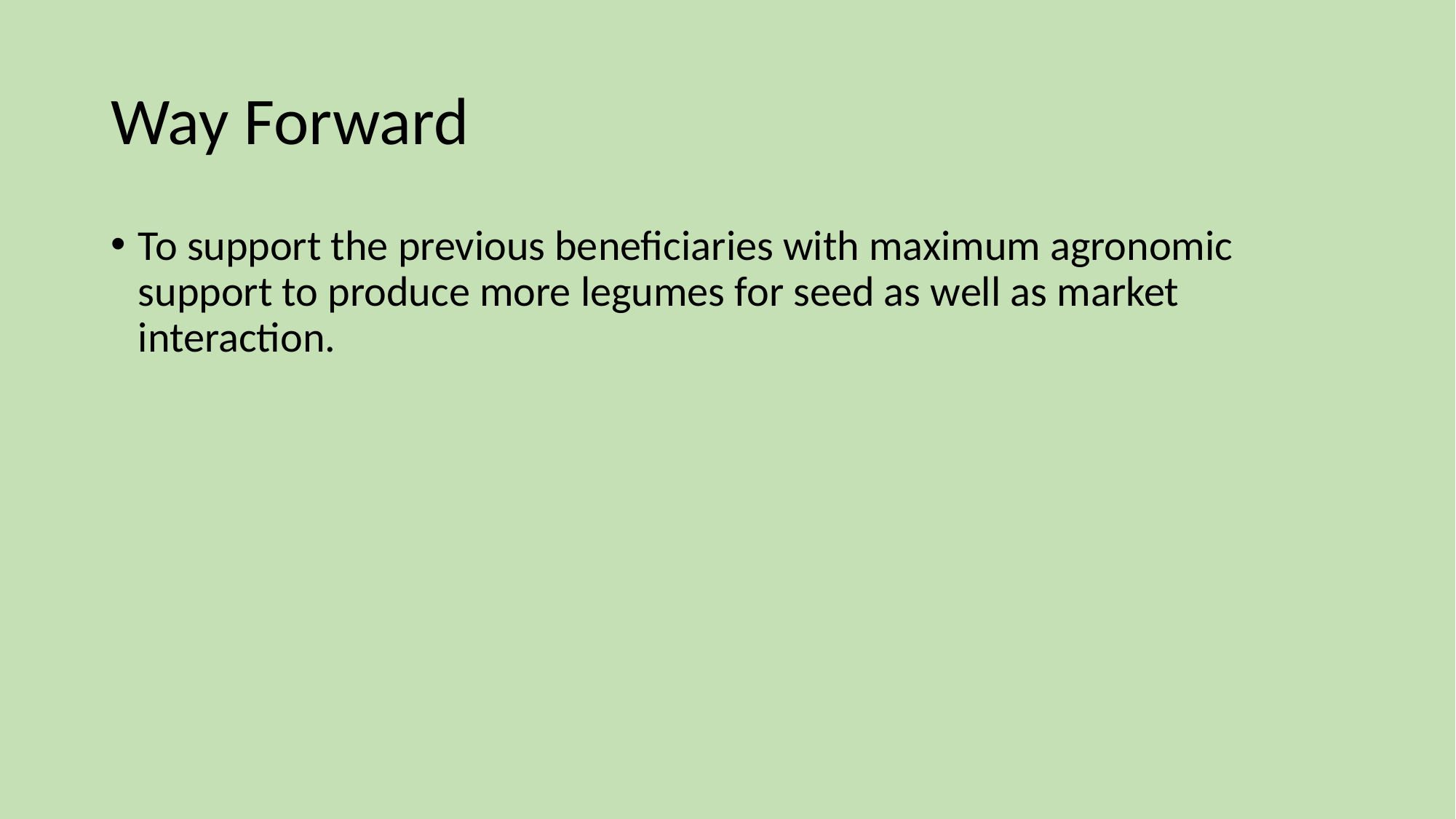

# Way Forward
To support the previous beneficiaries with maximum agronomic support to produce more legumes for seed as well as market interaction.